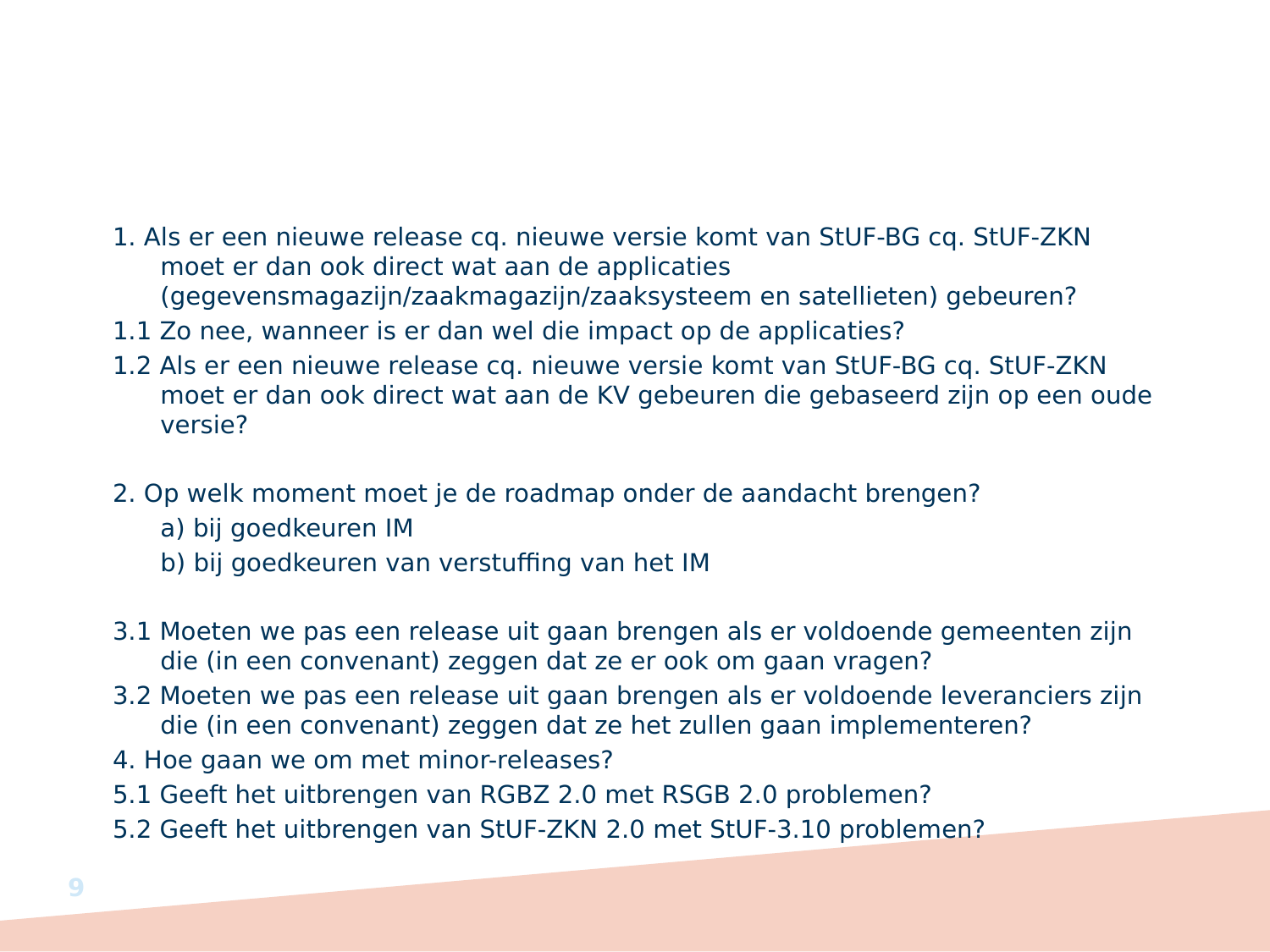

#
1. Als er een nieuwe release cq. nieuwe versie komt van StUF-BG cq. StUF-ZKN moet er dan ook direct wat aan de applicaties (gegevensmagazijn/zaakmagazijn/zaaksysteem en satellieten) gebeuren?
1.1 Zo nee, wanneer is er dan wel die impact op de applicaties?
1.2 Als er een nieuwe release cq. nieuwe versie komt van StUF-BG cq. StUF-ZKN moet er dan ook direct wat aan de KV gebeuren die gebaseerd zijn op een oude versie?

2. Op welk moment moet je de roadmap onder de aandacht brengen?
	a) bij goedkeuren IM
	b) bij goedkeuren van verstuffing van het IM

3.1 Moeten we pas een release uit gaan brengen als er voldoende gemeenten zijn die (in een convenant) zeggen dat ze er ook om gaan vragen?
3.2 Moeten we pas een release uit gaan brengen als er voldoende leveranciers zijn die (in een convenant) zeggen dat ze het zullen gaan implementeren?
4. Hoe gaan we om met minor-releases?
5.1 Geeft het uitbrengen van RGBZ 2.0 met RSGB 2.0 problemen?
5.2 Geeft het uitbrengen van StUF-ZKN 2.0 met StUF-3.10 problemen?

9